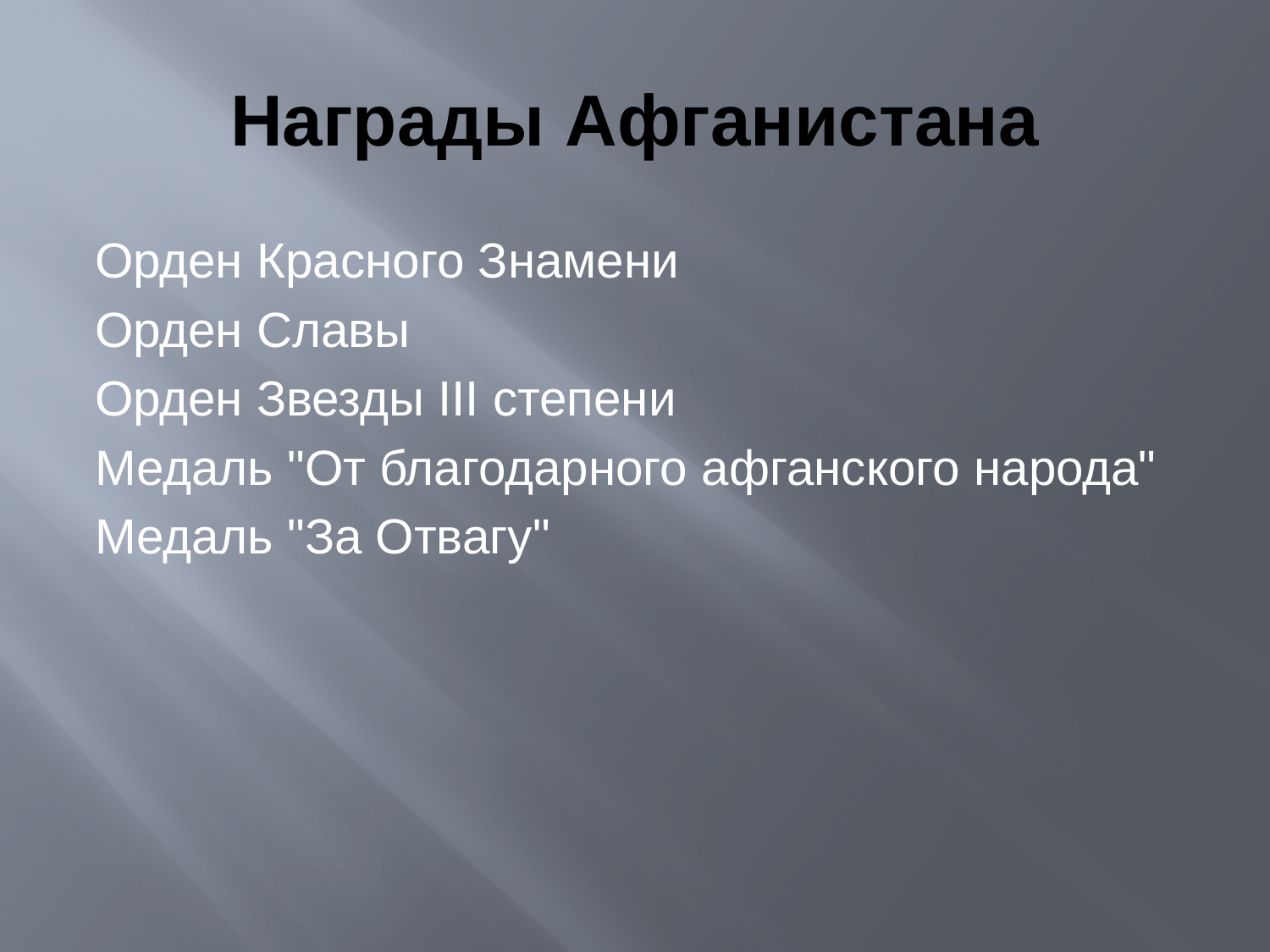

# Награды Афганистана
Орден Красного Знамени
Орден Славы
Орден Звезды III степени
Медаль "От благодарного афганского народа"
Медаль "За Отвагу"